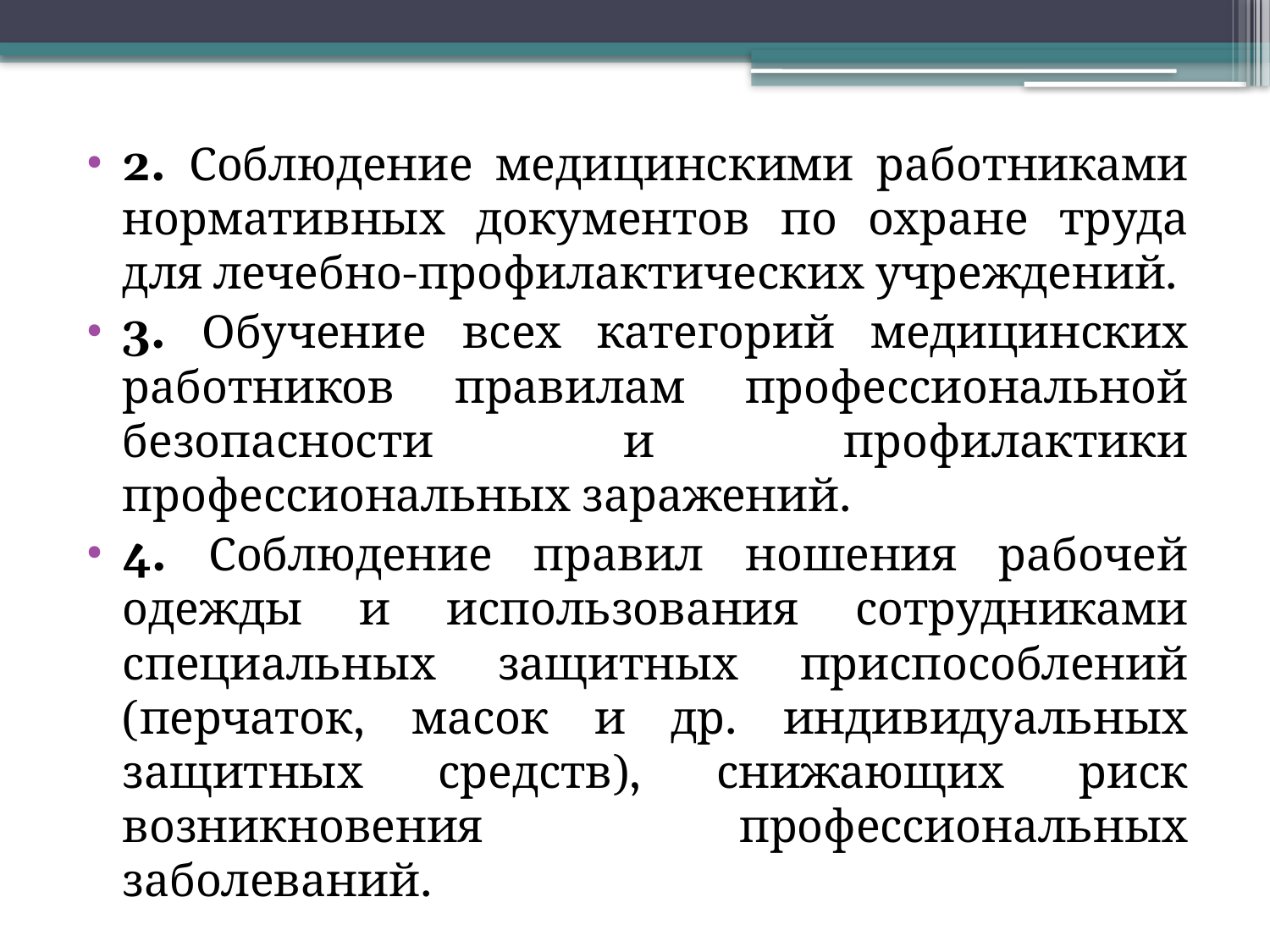

2. Соблюдение медицинскими работниками нормативных документов по охране труда для лечебно-профилактических учреждений.
3. Обучение всех категорий медицинских работников правилам профессиональной безопасности и профилактики профессиональных заражений.
4. Соблюдение правил ношения рабочей одежды и использования сотрудниками специальных защитных приспособлений (перчаток, масок и др. индивидуальных защитных средств), снижающих риск возникновения профессиональных заболеваний.